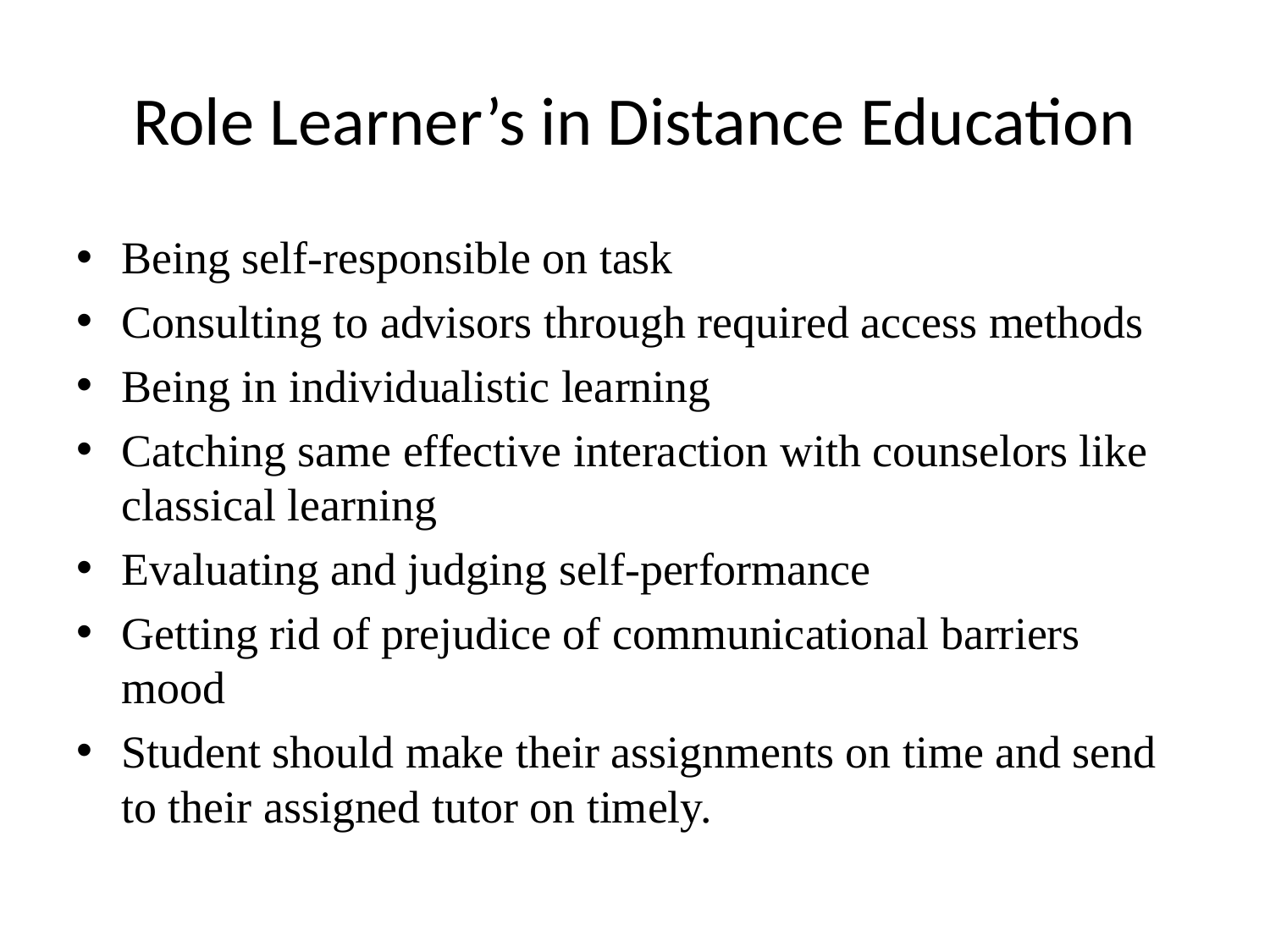

# Role Learner’s in Distance Education
Being self-responsible on task
Consulting to advisors through required access methods
Being in individualistic learning
Catching same effective interaction with counselors like classical learning
Evaluating and judging self-performance
Getting rid of prejudice of communicational barriers mood
Student should make their assignments on time and send to their assigned tutor on timely.